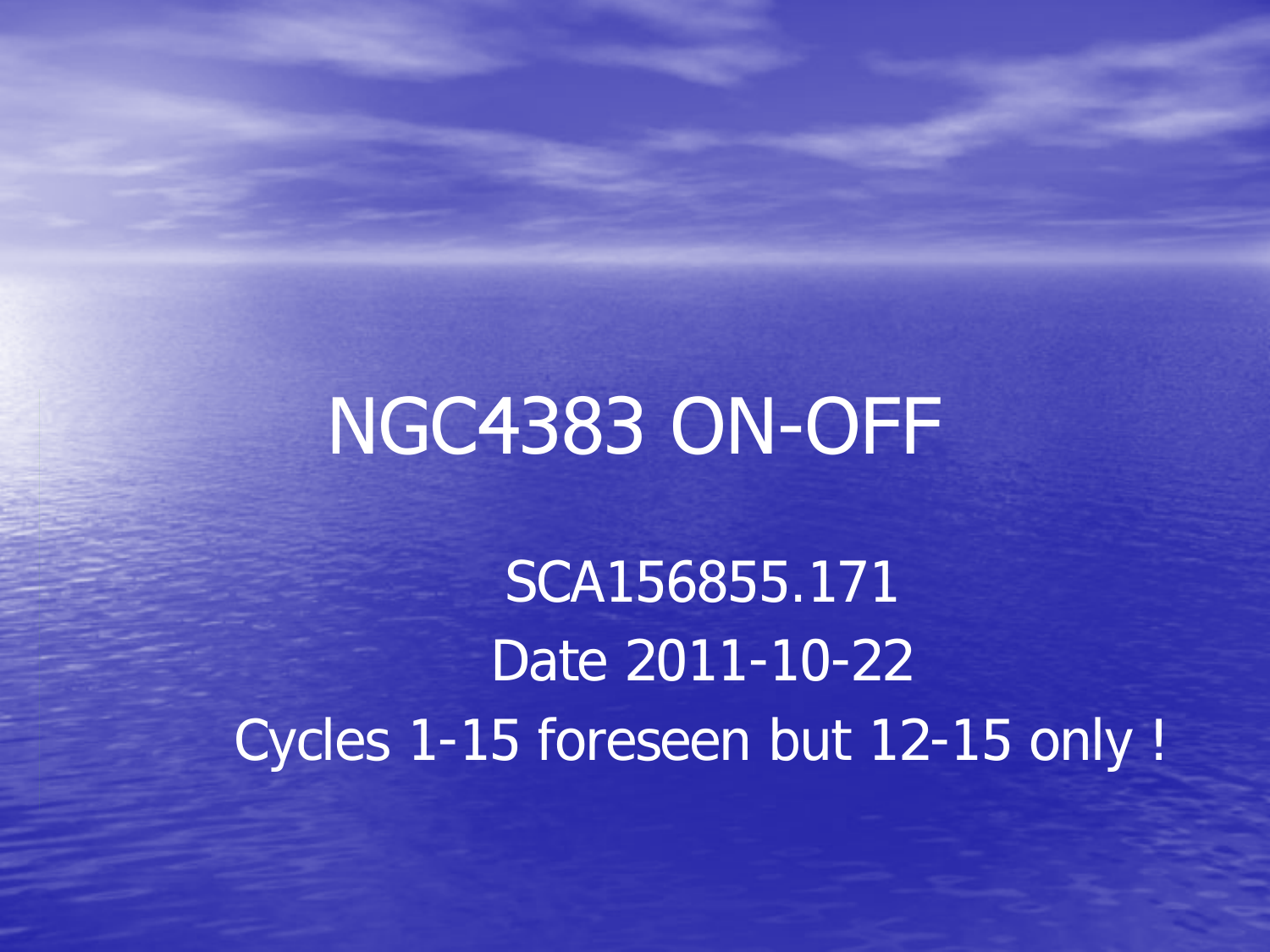

# NGC4383 ON-OFF
SCA156855.171
Date 2011-10-22
Cycles 1-15 foreseen but 12-15 only !